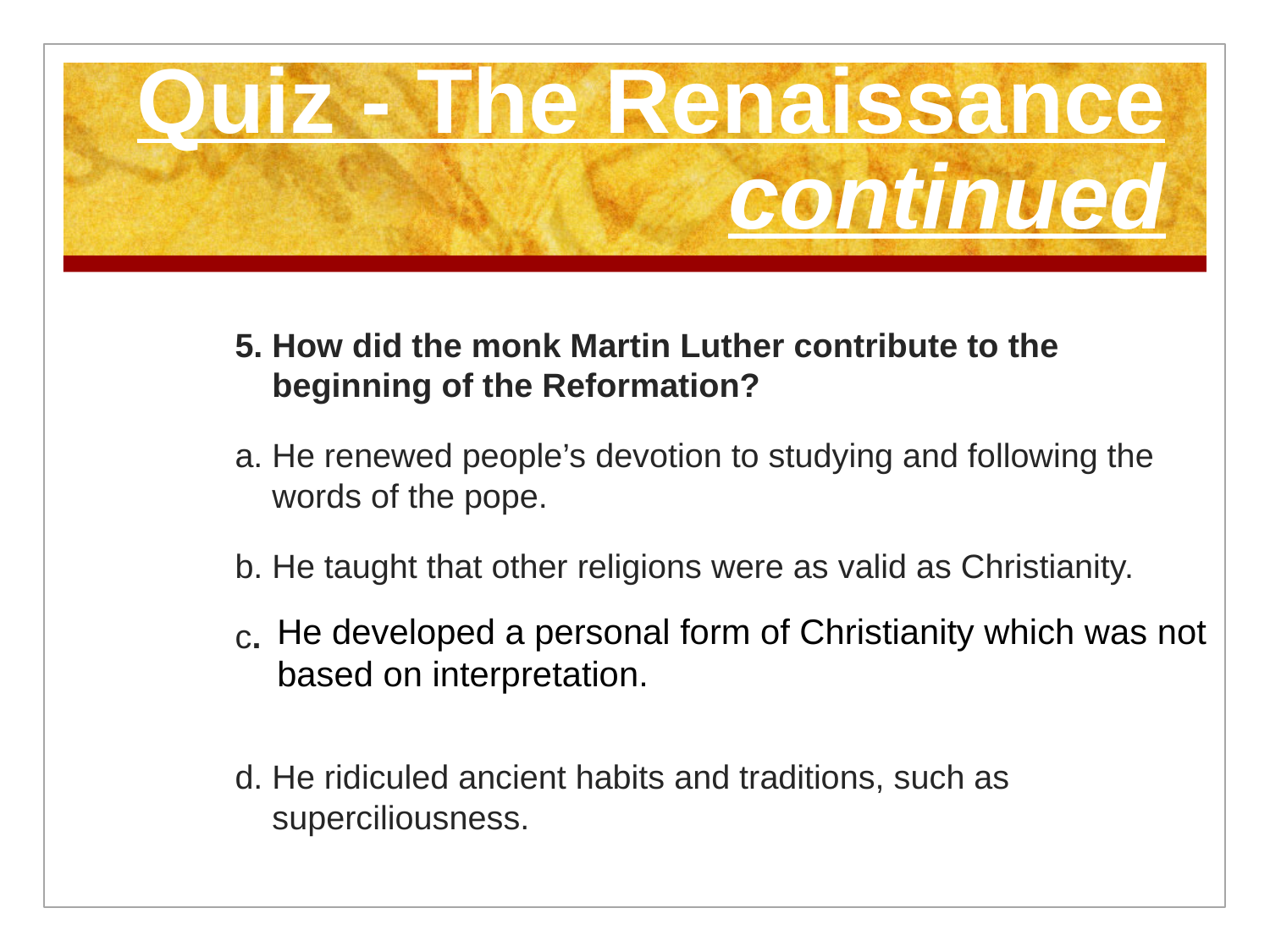

# Quiz - The Renaissance continued
5. How did the monk Martin Luther contribute to the beginning of the Reformation?
a. He renewed people’s devotion to studying and following the words of the pope.
b. He taught that other religions were as valid as Christianity.
c.

d. He ridiculed ancient habits and traditions, such as superciliousness.
He developed a personal form of Christianity which was not based on interpretation.